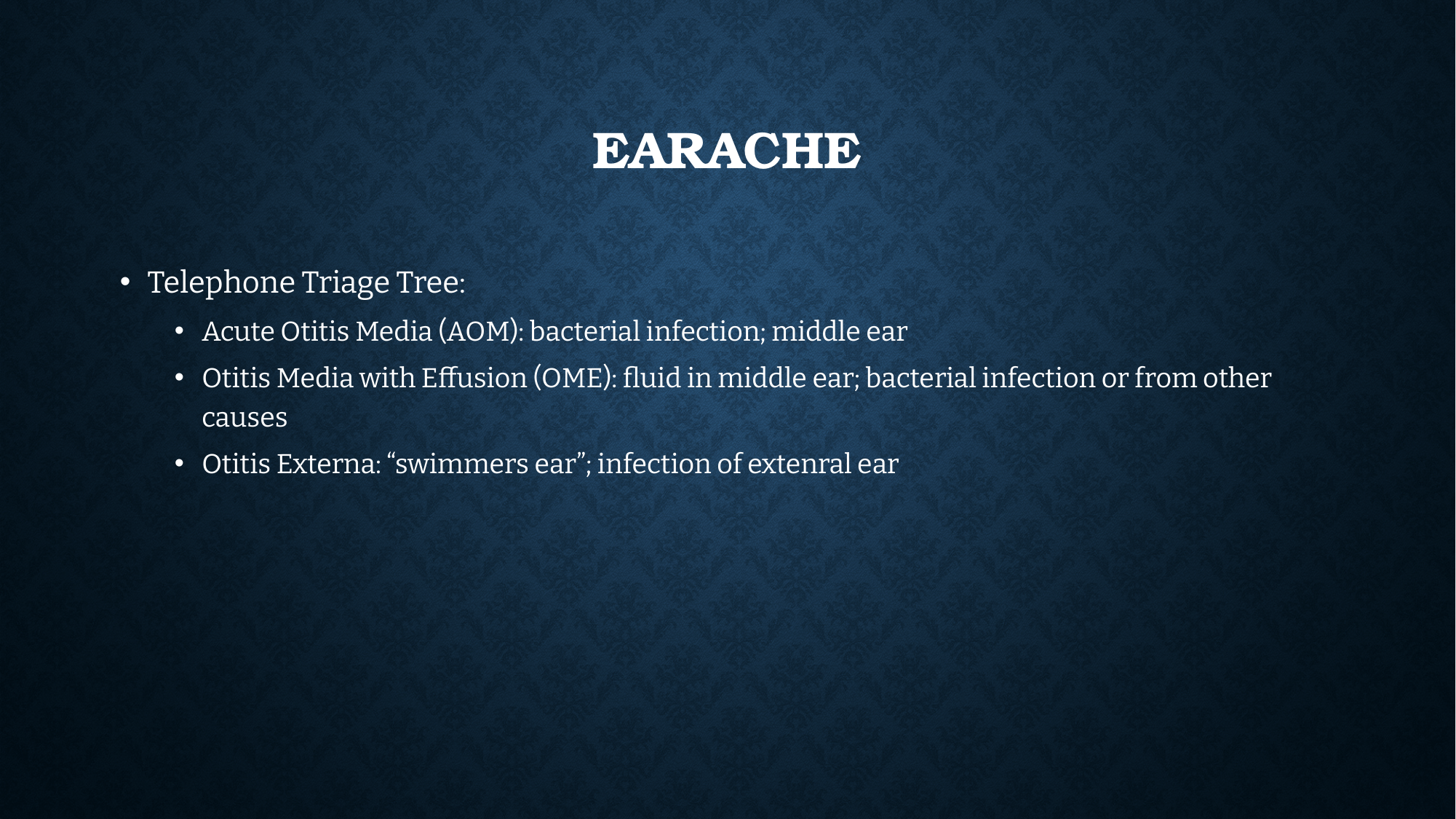

# Earache
Telephone Triage Tree:
Acute Otitis Media (AOM): bacterial infection; middle ear
Otitis Media with Effusion (OME): fluid in middle ear; bacterial infection or from other causes
Otitis Externa: “swimmers ear”; infection of extenral ear